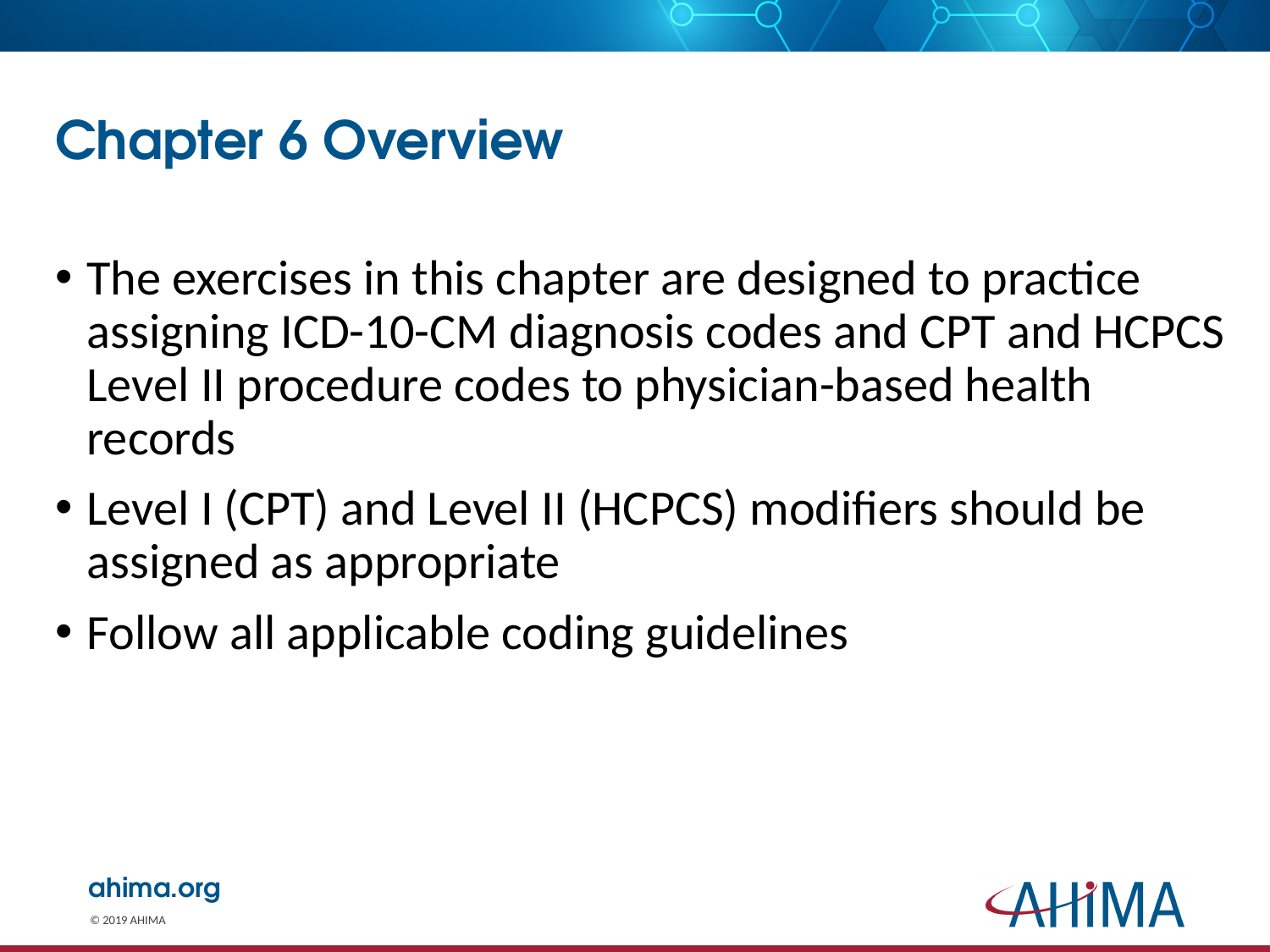

# Chapter 6 Overview

The exercises in this chapter are designed to practice assigning ICD-10-CM diagnosis codes and CPT and HCPCS Level II procedure codes to physician-based health records
Level I (CPT) and Level II (HCPCS) modifiers should be assigned as appropriate
Follow all applicable coding guidelines